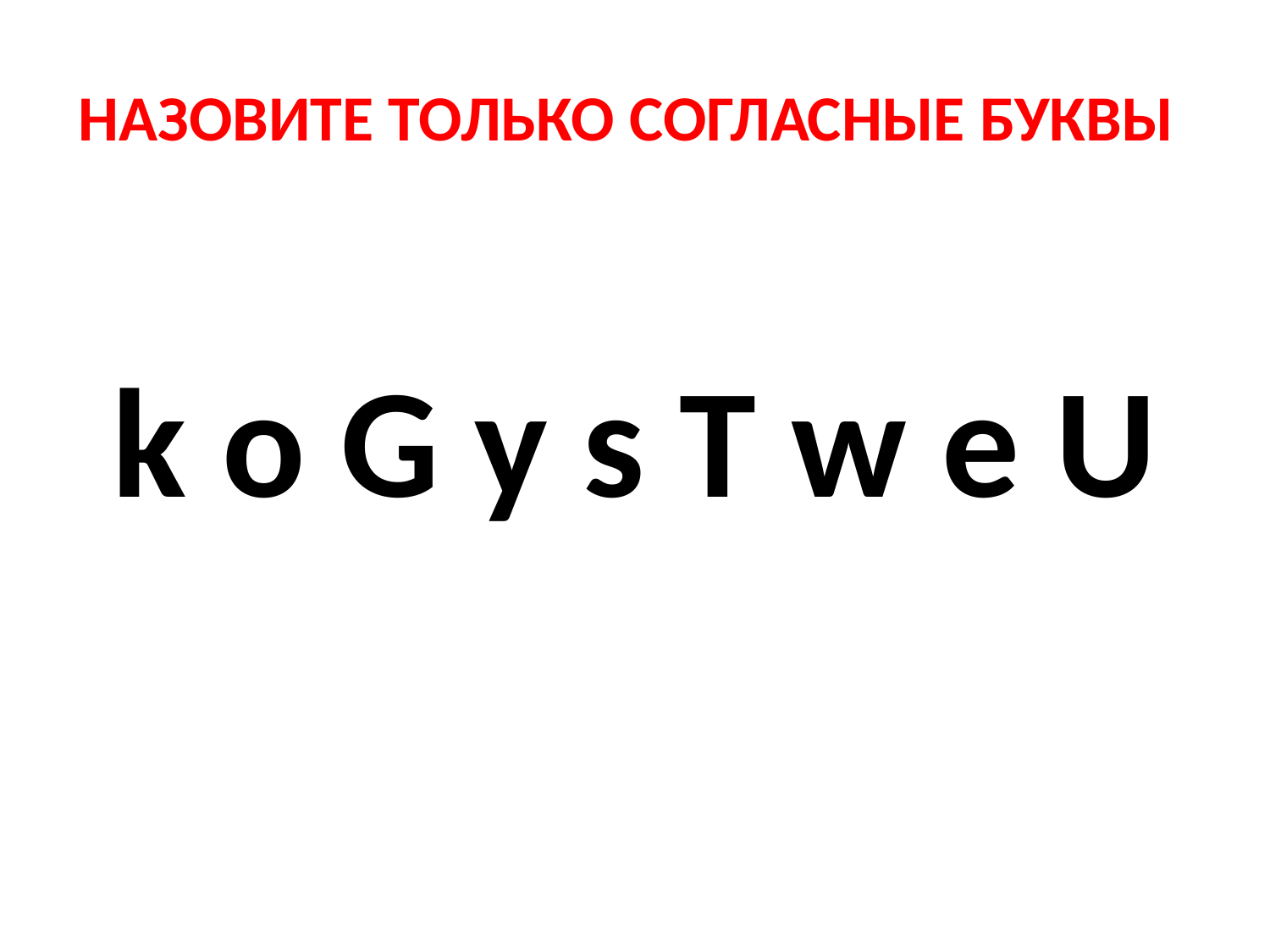

# НАЗОВИТЕ ТОЛЬКО СОГЛАСНЫЕ БУКВЫ
k o G y s T w e U